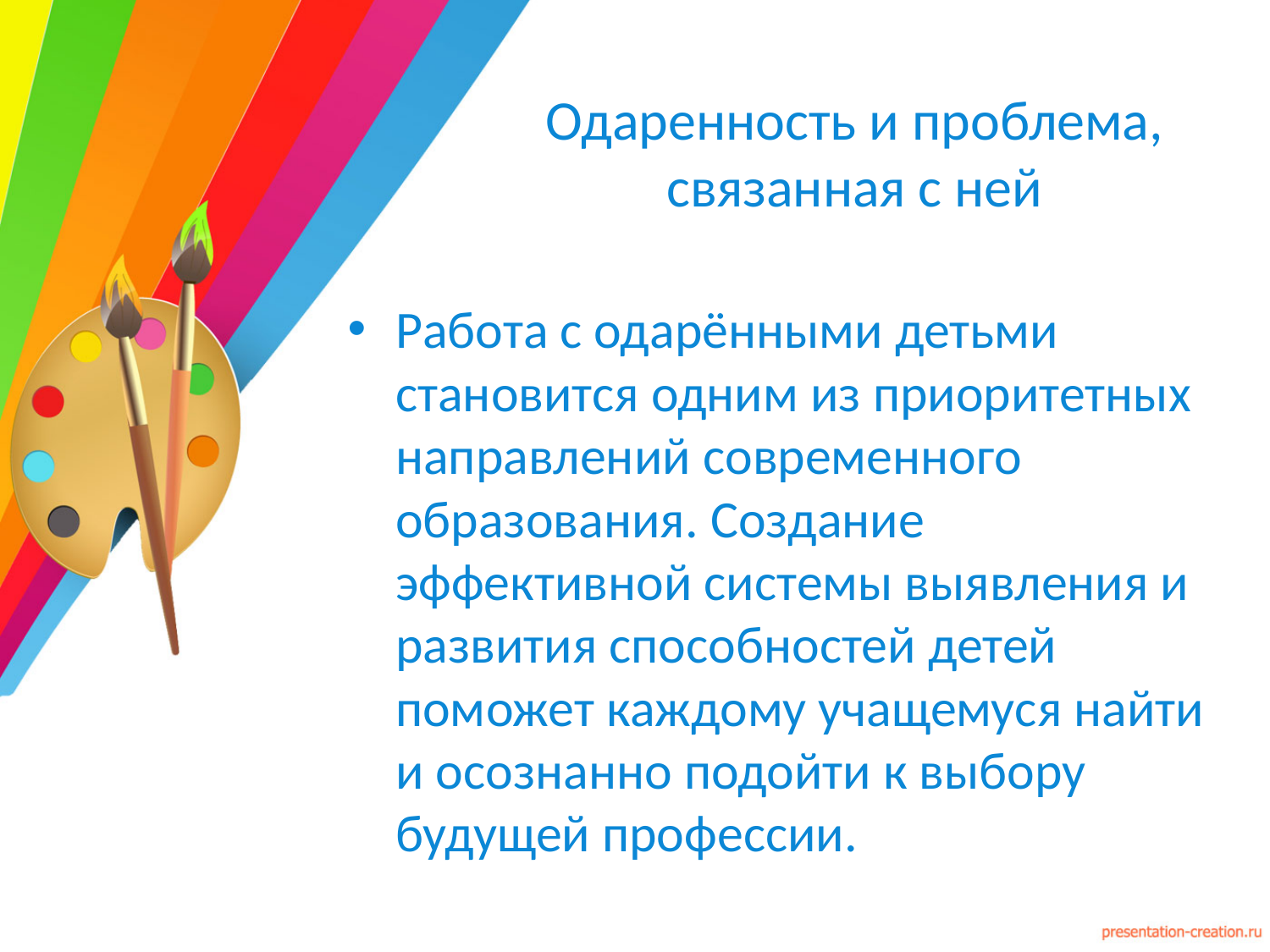

# Одаренность и проблема, связанная с ней

Работа с одарёнными детьми становится одним из приоритетных направлений современного  образования. Создание эффективной системы выявления и развития способностей детей поможет каждому учащемуся найти и осознанно подойти к выбору будущей профессии.